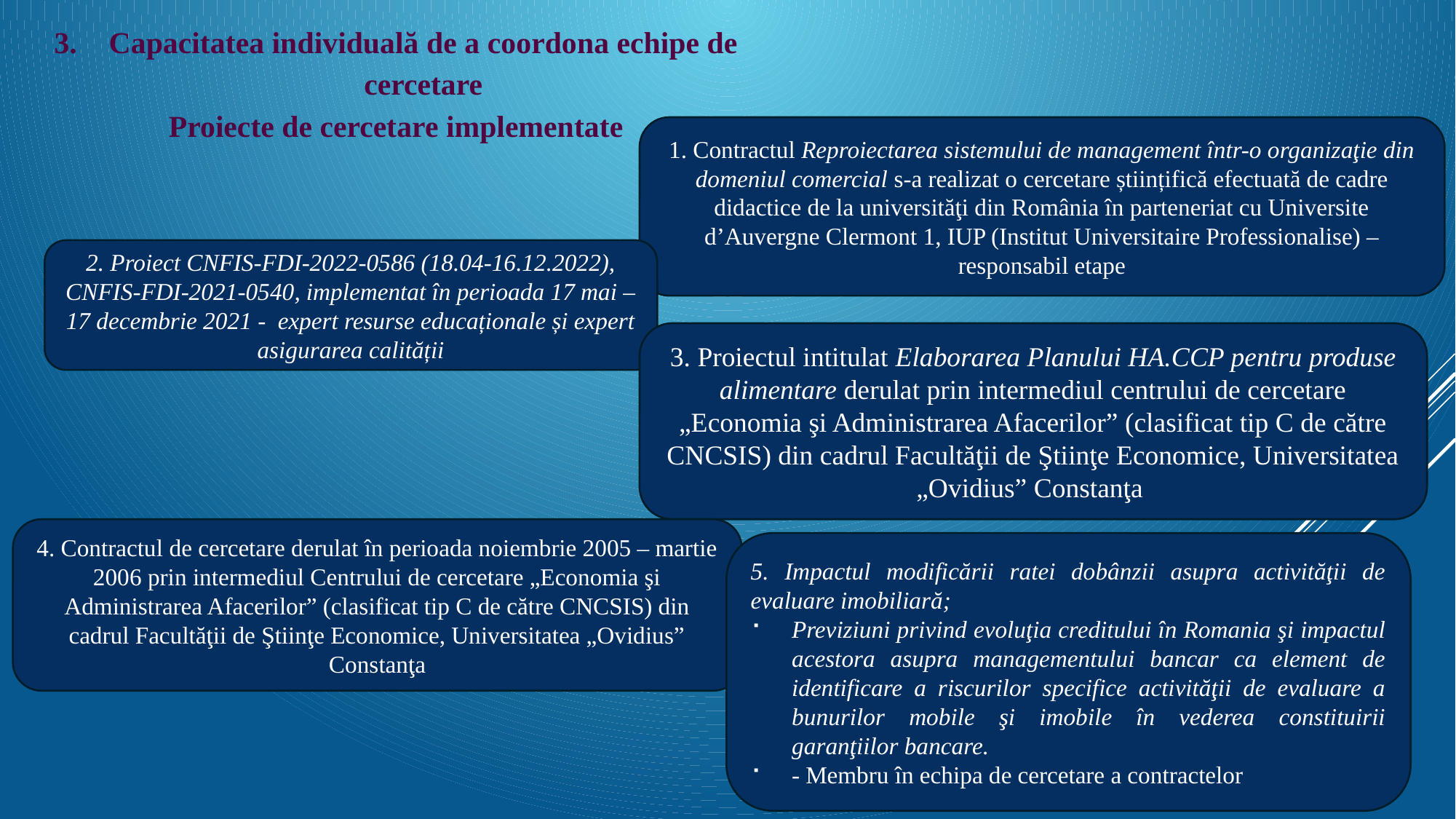

Capacitatea individuală de a coordona echipe de cercetare
Proiecte de cercetare implementate

1. Contractul Reproiectarea sistemului de management într-o organizaţie din domeniul comercial s-a realizat o cercetare științifică efectuată de cadre didactice de la universităţi din România în parteneriat cu Universite d’Auvergne Clermont 1, IUP (Institut Universitaire Professionalise) – responsabil etape
2. Proiect CNFIS-FDI-2022-0586 (18.04-16.12.2022), CNFIS-FDI-2021-0540, implementat în perioada 17 mai – 17 decembrie 2021 -  expert resurse educaționale și expert asigurarea calității
3. Proiectul intitulat Elaborarea Planului HA.CCP pentru produse alimentare derulat prin intermediul centrului de cercetare „Economia şi Administrarea Afacerilor” (clasificat tip C de către CNCSIS) din cadrul Facultăţii de Ştiinţe Economice, Universitatea „Ovidius” Constanţa
4. Contractul de cercetare derulat în perioada noiembrie 2005 – martie 2006 prin intermediul Centrului de cercetare „Economia şi Administrarea Afacerilor” (clasificat tip C de către CNCSIS) din cadrul Facultăţii de Ştiinţe Economice, Universitatea „Ovidius” Constanţa
5. Impactul modificării ratei dobânzii asupra activităţii de evaluare imobiliară;
Previziuni privind evoluţia creditului în Romania şi impactul acestora asupra managementului bancar ca element de identificare a riscurilor specifice activităţii de evaluare a bunurilor mobile şi imobile în vederea constituirii garanţiilor bancare.
- Membru în echipa de cercetare a contractelor